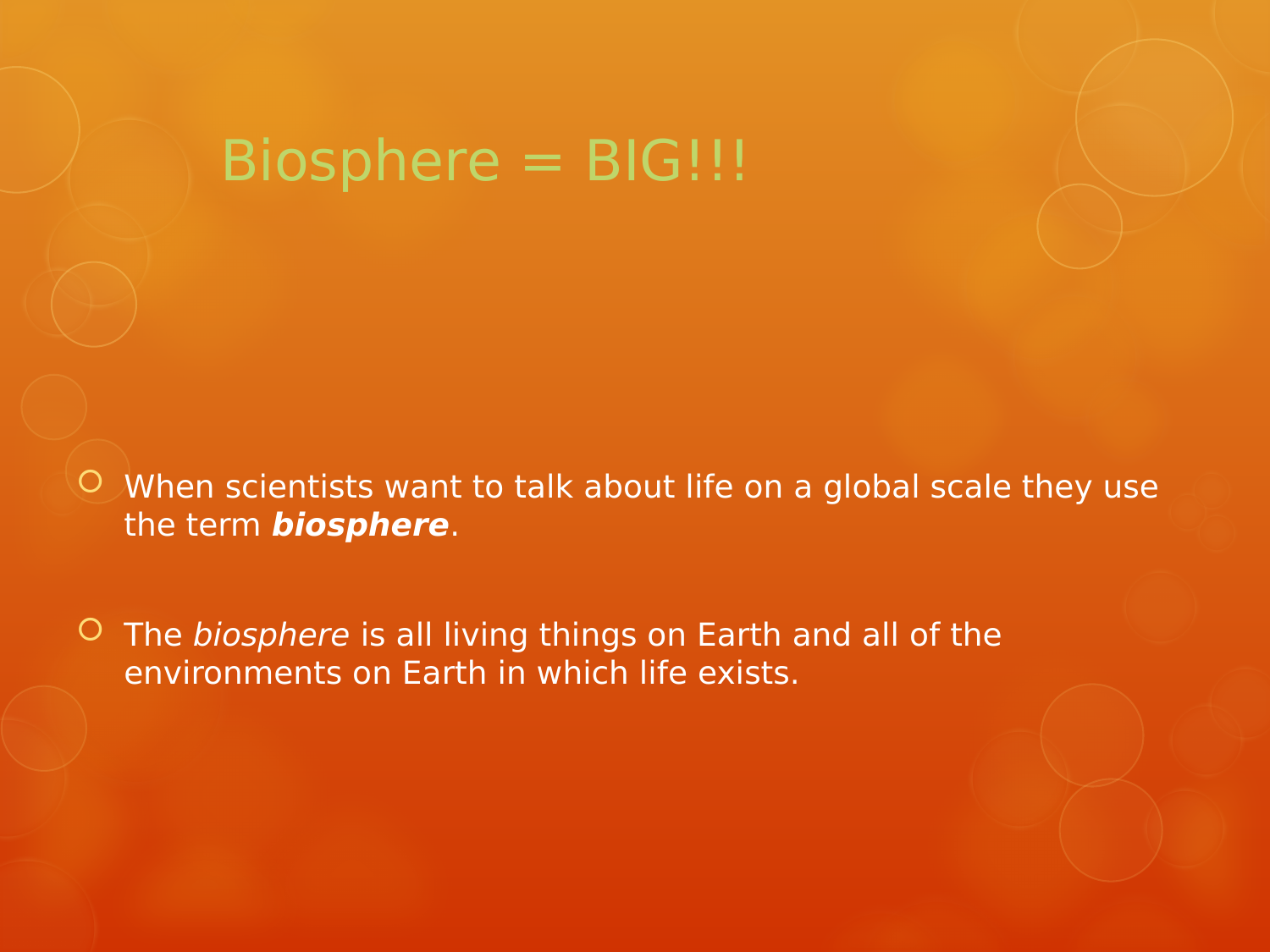

# Biosphere = BIG!!!
When scientists want to talk about life on a global scale they use the term biosphere.

The biosphere is all living things on Earth and all of the environments on Earth in which life exists.